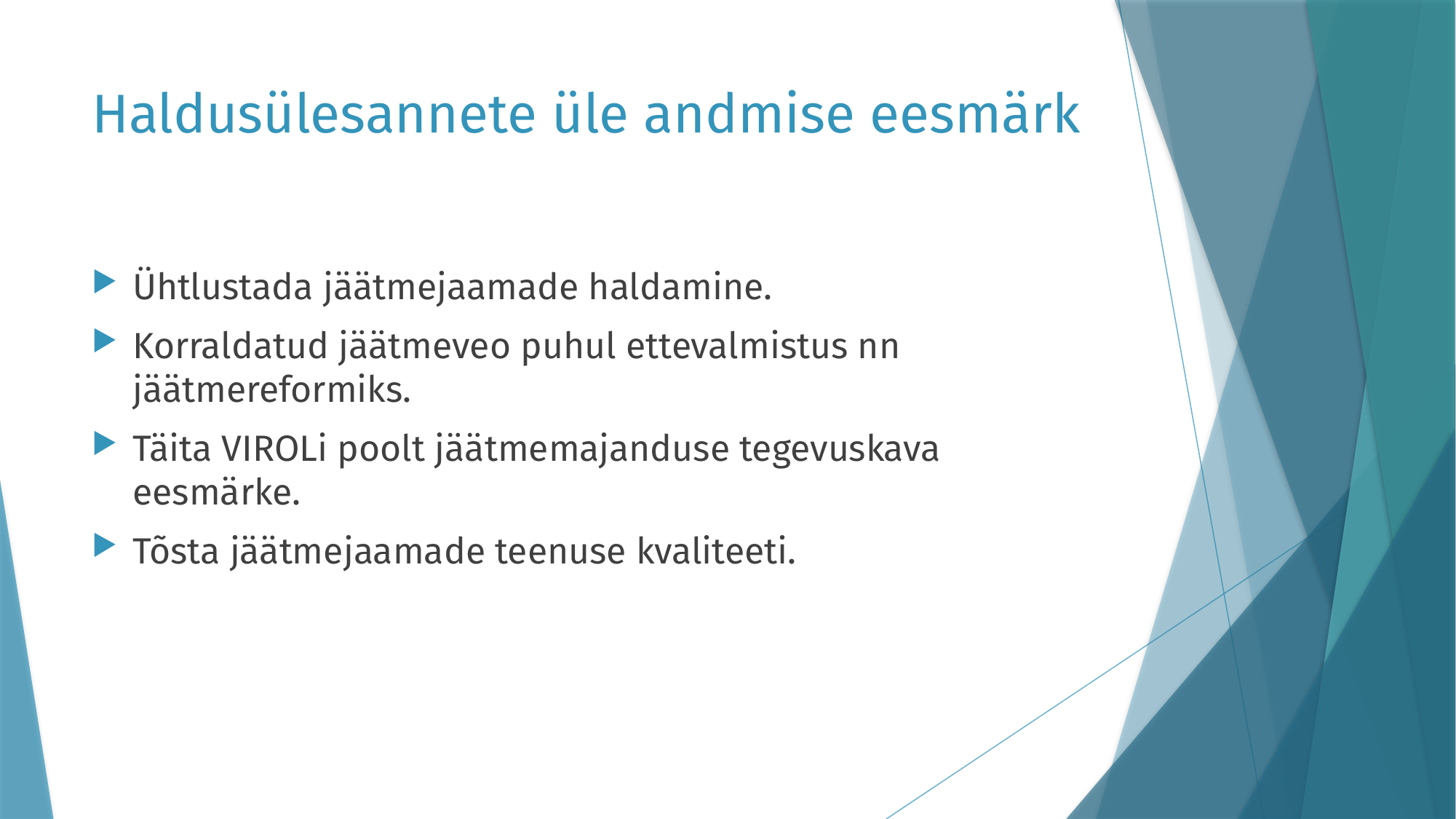

# Haldusülesannete üle andmise eesmärk
Ühtlustada jäätmejaamade haldamine.
Korraldatud jäätmeveo puhul ettevalmistus nn jäätmereformiks.
Täita VIROLi poolt jäätmemajanduse tegevuskava eesmärke.
Tõsta jäätmejaamade teenuse kvaliteeti.